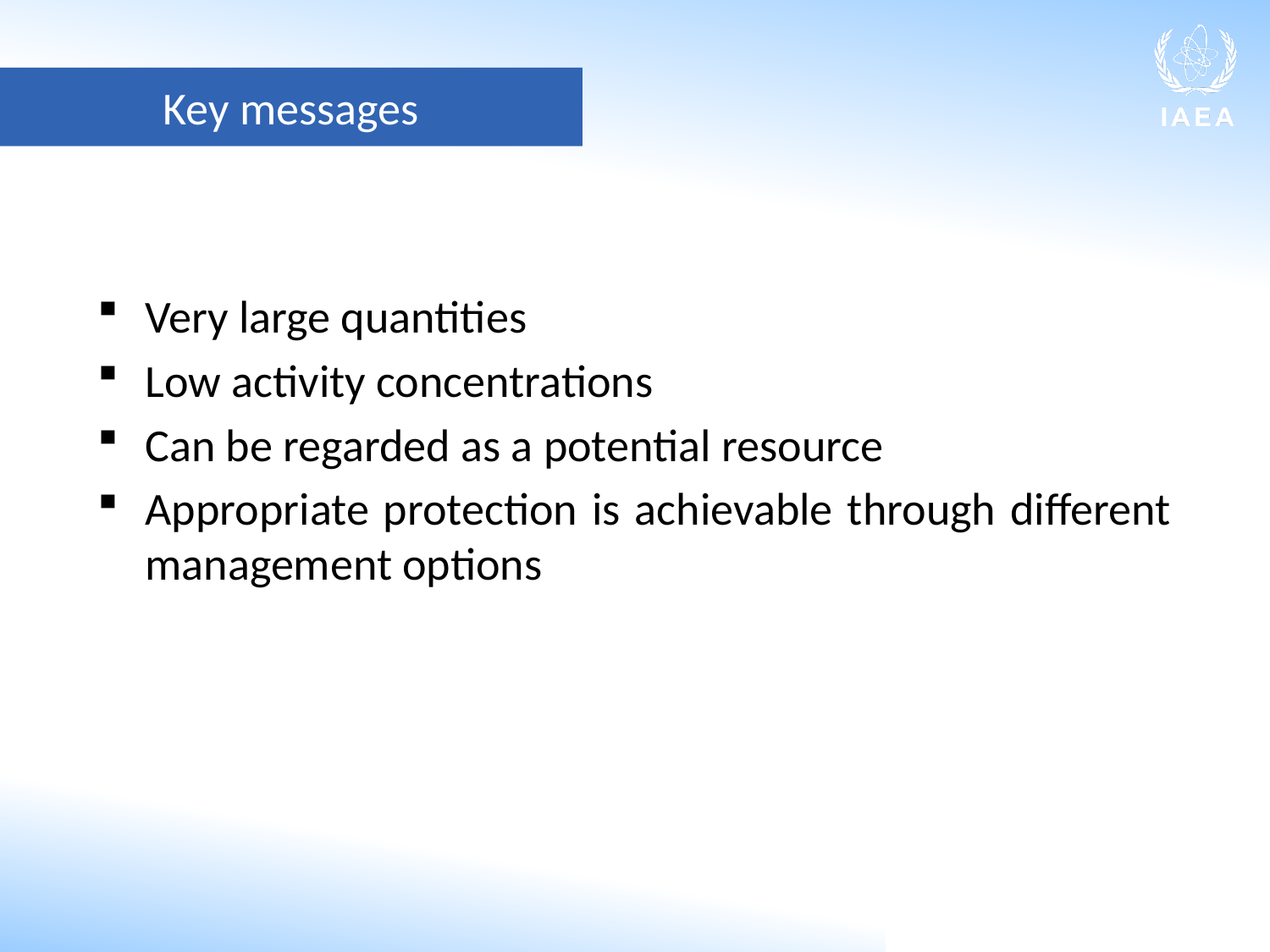

Key messages
Very large quantities
Low activity concentrations
Can be regarded as a potential resource
Appropriate protection is achievable through different management options